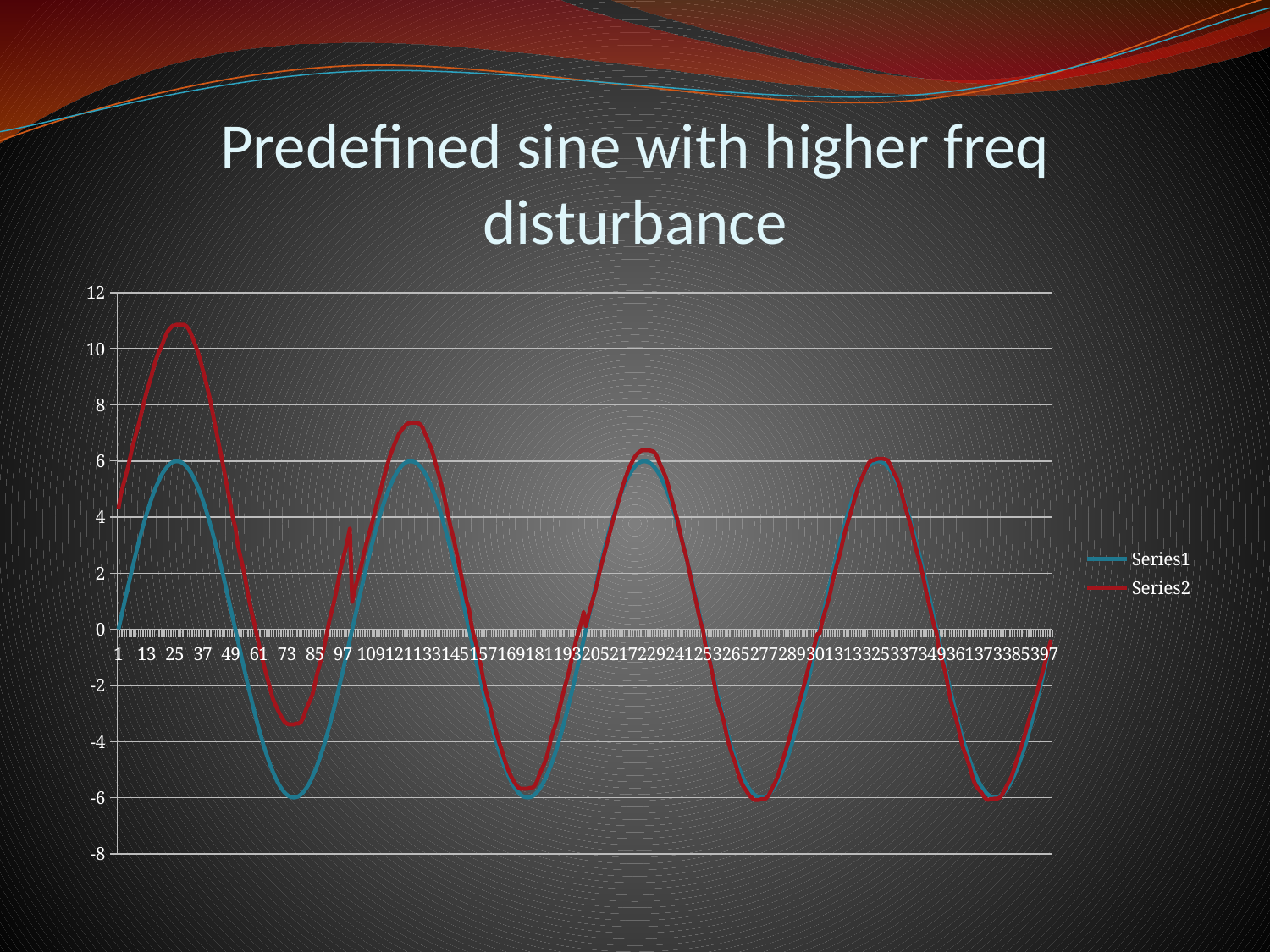

# Predefined sine with higher freq disturbance

### Chart

| Category |  |  |
|---|---|---|